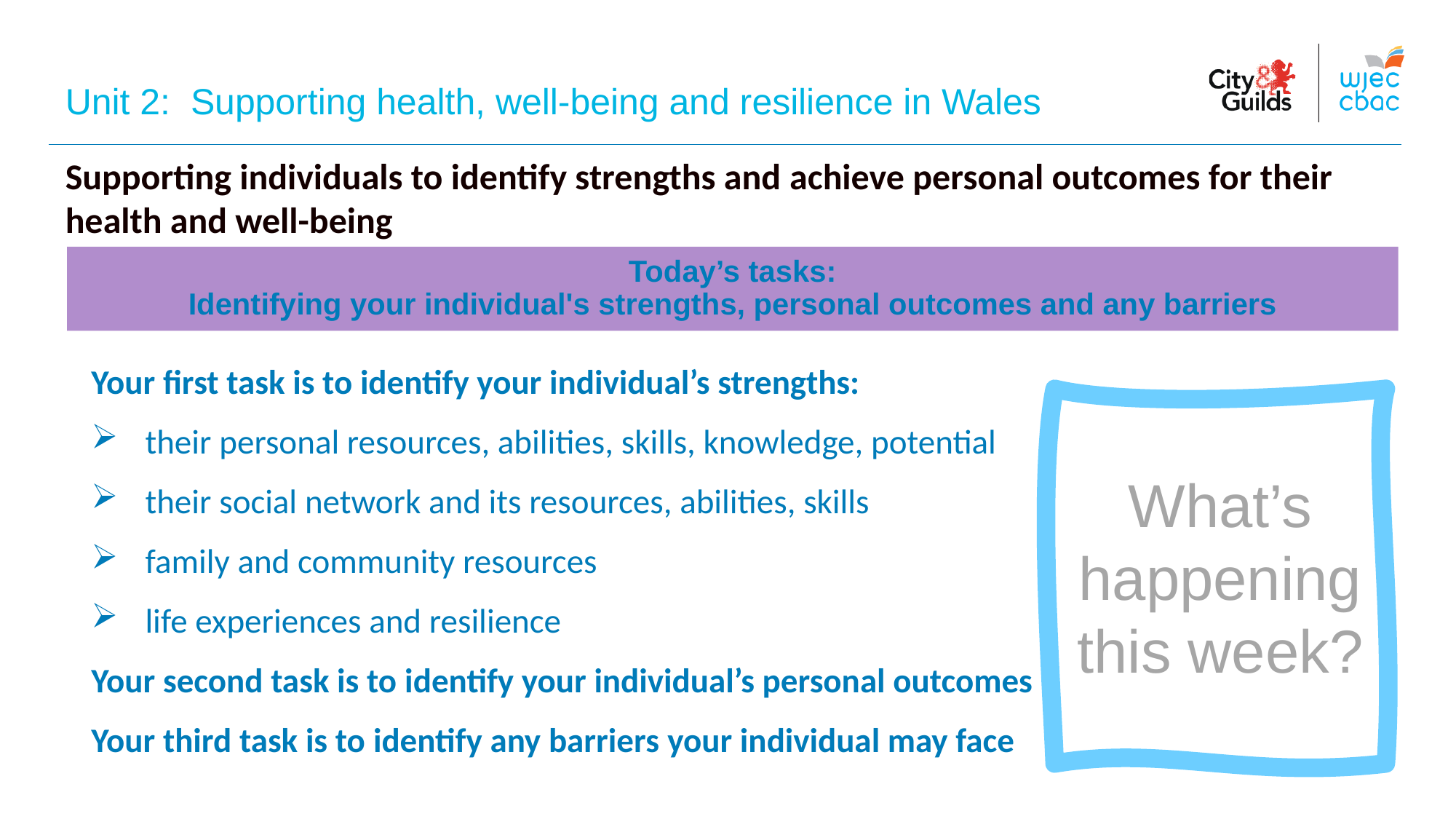

Unit 2:  Supporting health, well-being and resilience in Wales
Supporting individuals to identify strengths and achieve personal outcomes for their health and well-being
Today’s tasks:
Identifying your individual's strengths, personal outcomes and any barriers
Your first task is to identify your individual’s strengths:
their personal resources, abilities, skills, knowledge, potential
their social network and its resources, abilities, skills
family and community resources
life experiences and resilience
Your second task is to identify your individual’s personal outcomes
Your third task is to identify any barriers your individual may face

What’s happening this week?